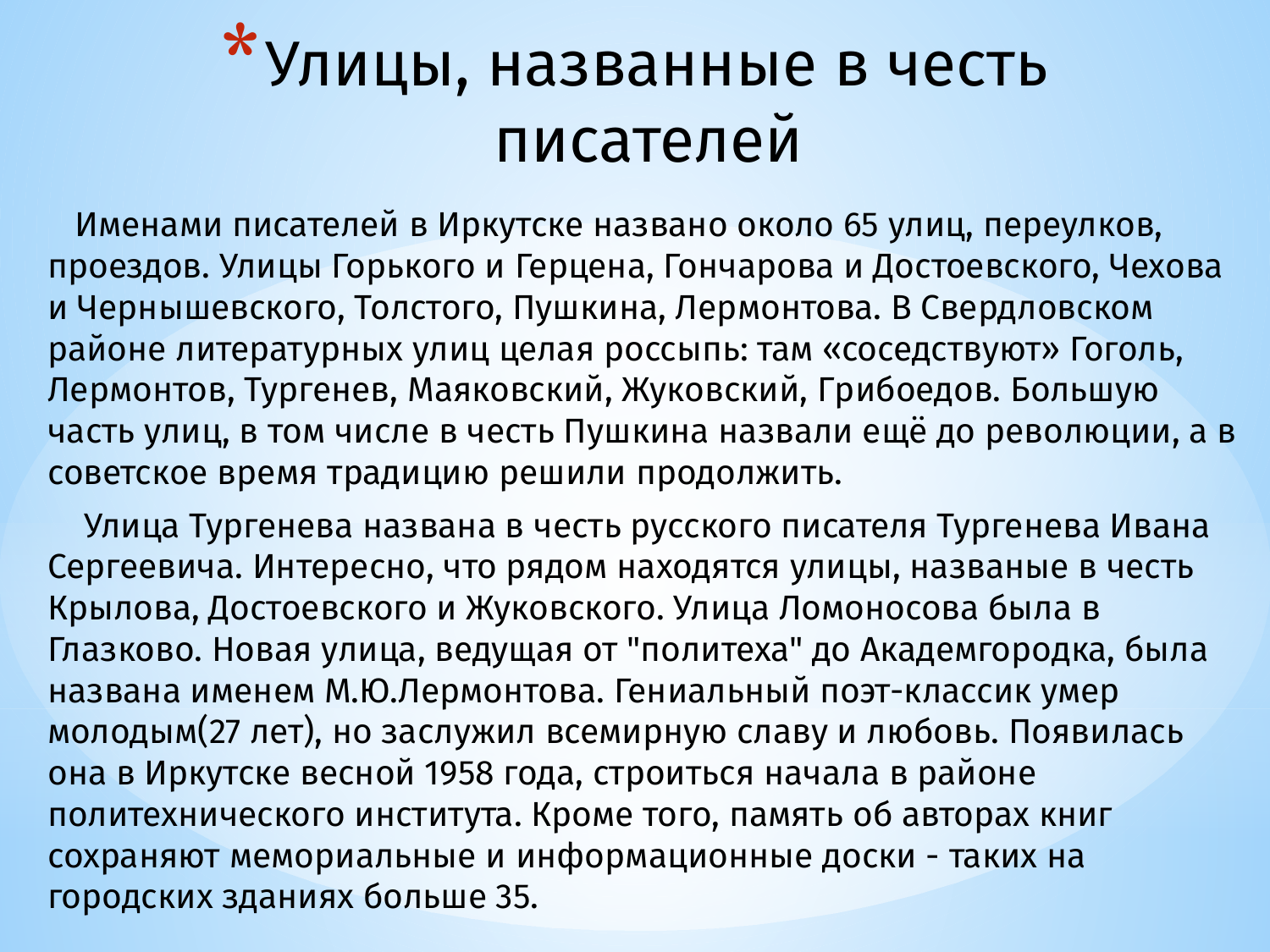

# Улицы, названные в честь писателей
   Именами писателей в Иркутске названо около 65 улиц, переулков, проездов. Улицы Горького и Герцена, Гончарова и Достоевского, Чехова и Чернышевского, Толстого, Пушкина, Лермонтова. В Свердловском районе литературных улиц целая россыпь: там «соседствуют» Гоголь, Лермонтов, Тургенев, Маяковский, Жуковский, Грибоедов. Большую часть улиц, в том числе в честь Пушкина назвали ещё до революции, а в советское время традицию решили продолжить.
    Улица Тургенева названа в честь русского писателя Тургенева Ивана Сергеевича. Интересно, что рядом находятся улицы, названые в честь Крылова, Достоевского и Жуковского. Улица Ломоносова была в Глазково. Новая улица, ведущая от "политеха" до Академгородка, была названа именем М.Ю.Лермонтова. Гениальный поэт-классик умер молодым(27 лет), но заслужил всемирную славу и любовь. Появилась она в Иркутске весной 1958 года, строиться начала в районе политехнического института. Кроме того, память об авторах книг сохраняют мемориальные и информационные доски - таких на городских зданиях больше 35.